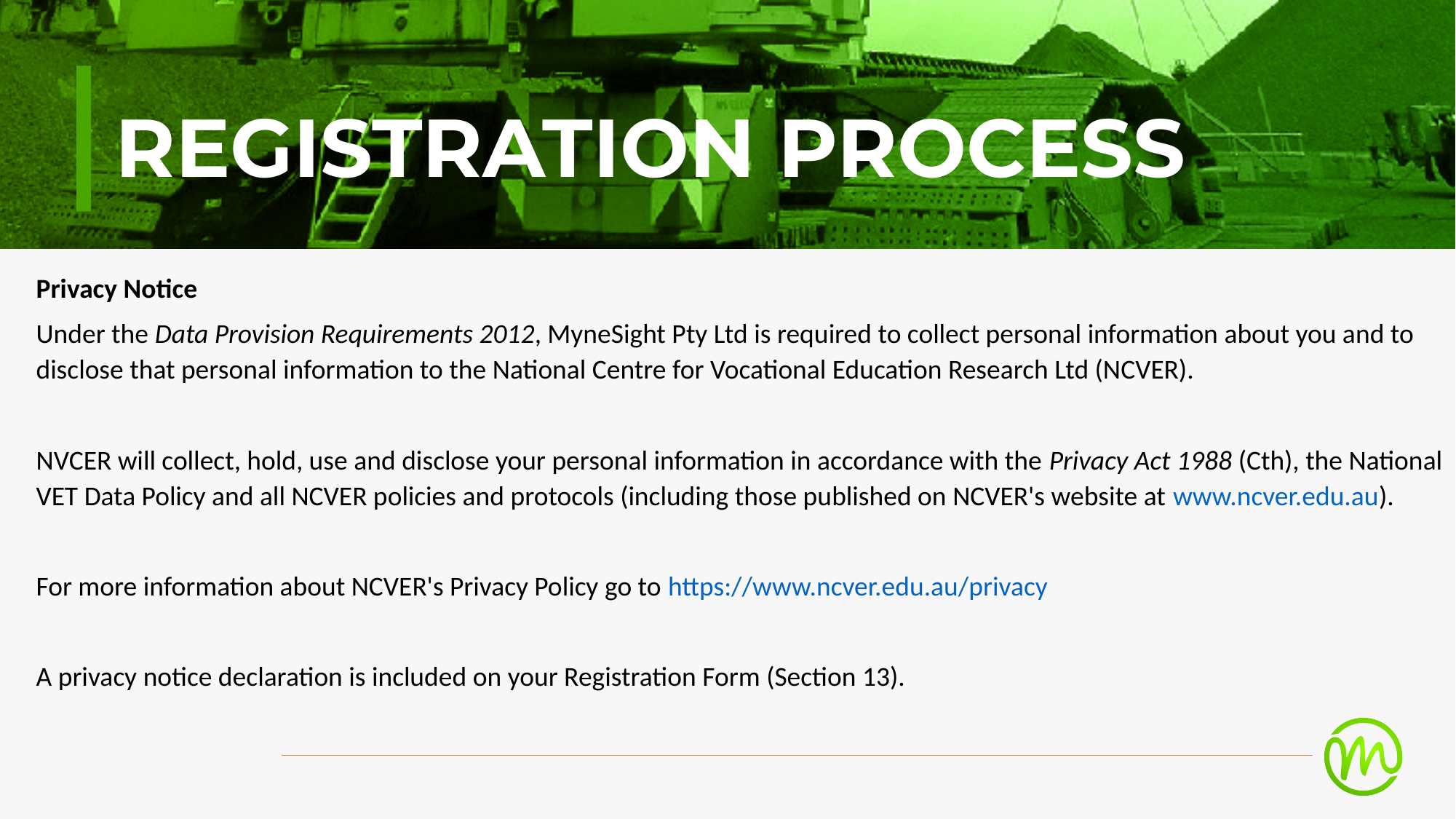

Registration Process
Privacy Notice
Under the Data Provision Requirements 2012, MyneSight Pty Ltd is required to collect personal information about you and to disclose that personal information to the National Centre for Vocational Education Research Ltd (NCVER).

NVCER will collect, hold, use and disclose your personal information in accordance with the Privacy Act 1988 (Cth), the National VET Data Policy and all NCVER policies and protocols (including those published on NCVER's website at www.ncver.edu.au).

For more information about NCVER's Privacy Policy go to https://www.ncver.edu.au/privacy

A privacy notice declaration is included on your Registration Form (Section 13).